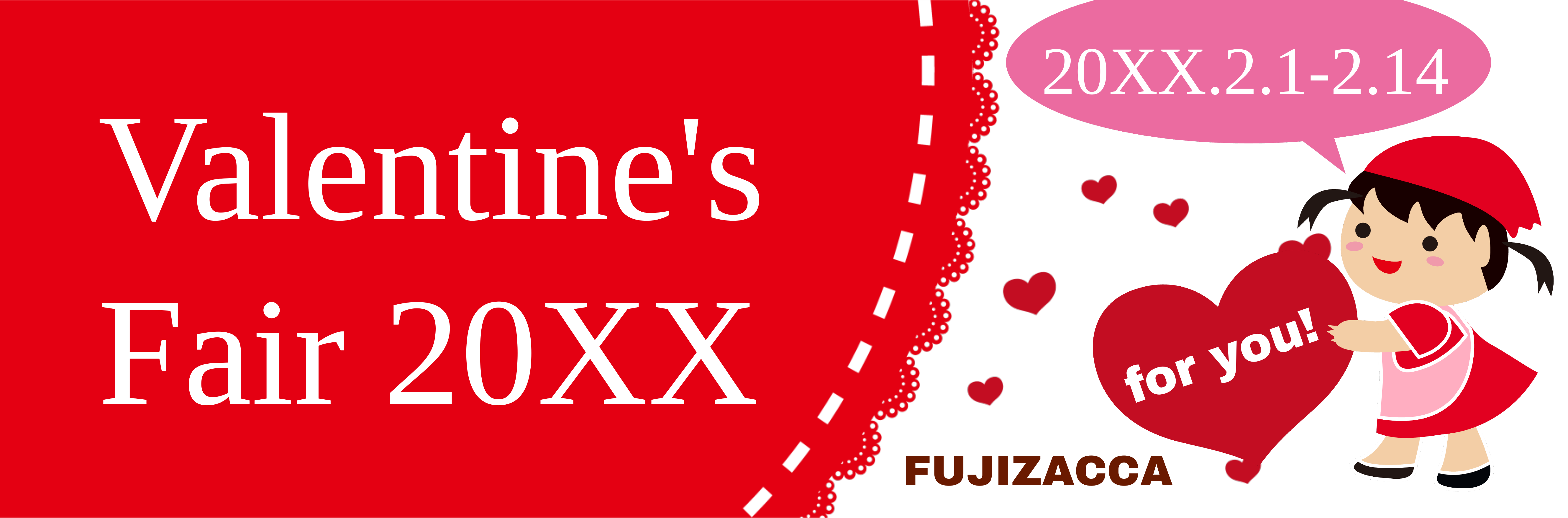

20XX.2.1-2.14
Valentine's
Fair 20XX
for you!
FUJIZACCA